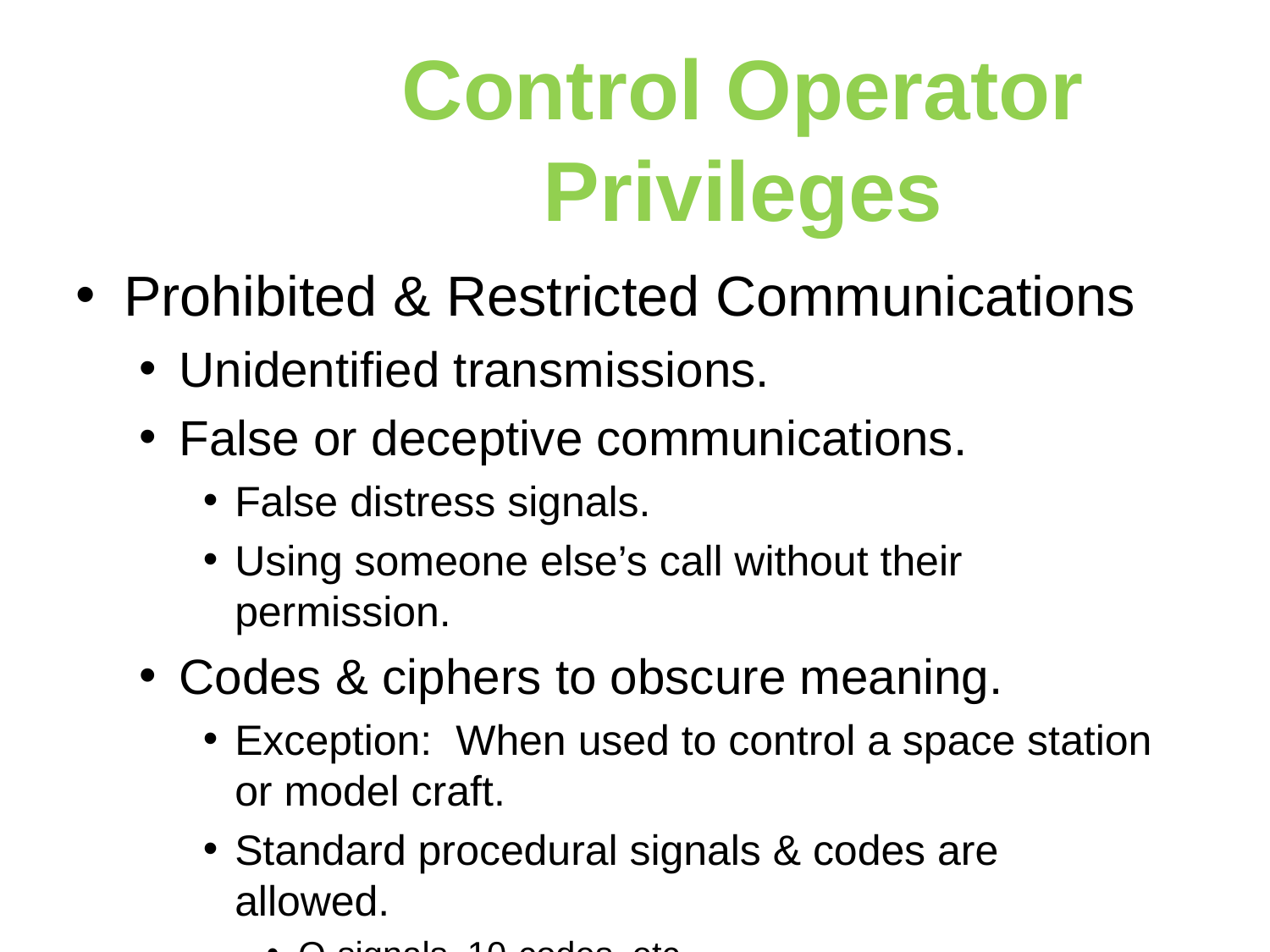

Control Operator Privileges
Prohibited & Restricted Communications
Unidentified transmissions.
False or deceptive communications.
False distress signals.
Using someone else’s call without their permission.
Codes & ciphers to obscure meaning.
Exception:  When used to control a space station or model craft.
Standard procedural signals & codes are allowed.
Q-signals, 10-codes, etc.